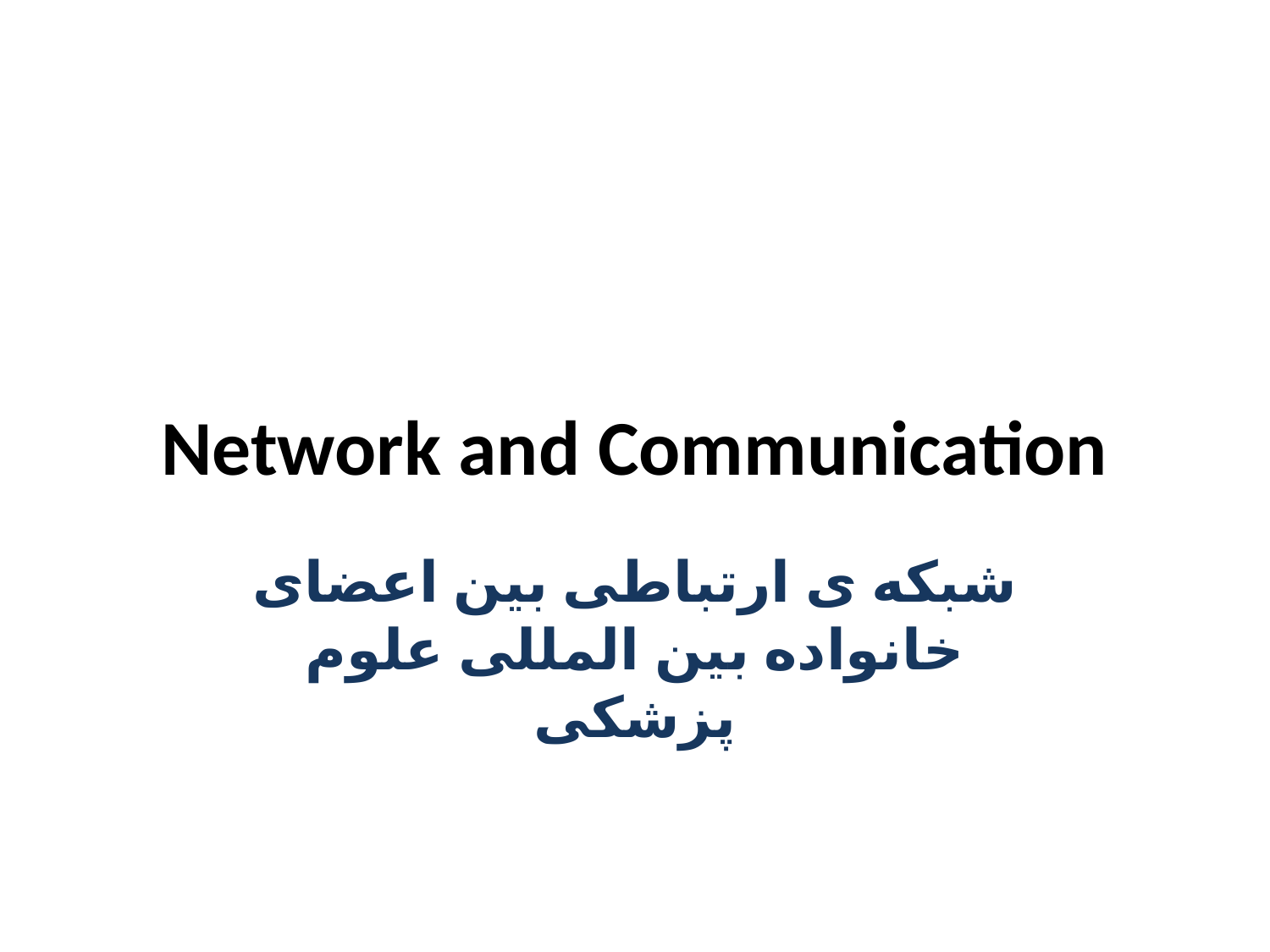

# Network and Communication
شبکه ی ارتباطی بین اعضای خانواده بین المللی علوم پزشکی